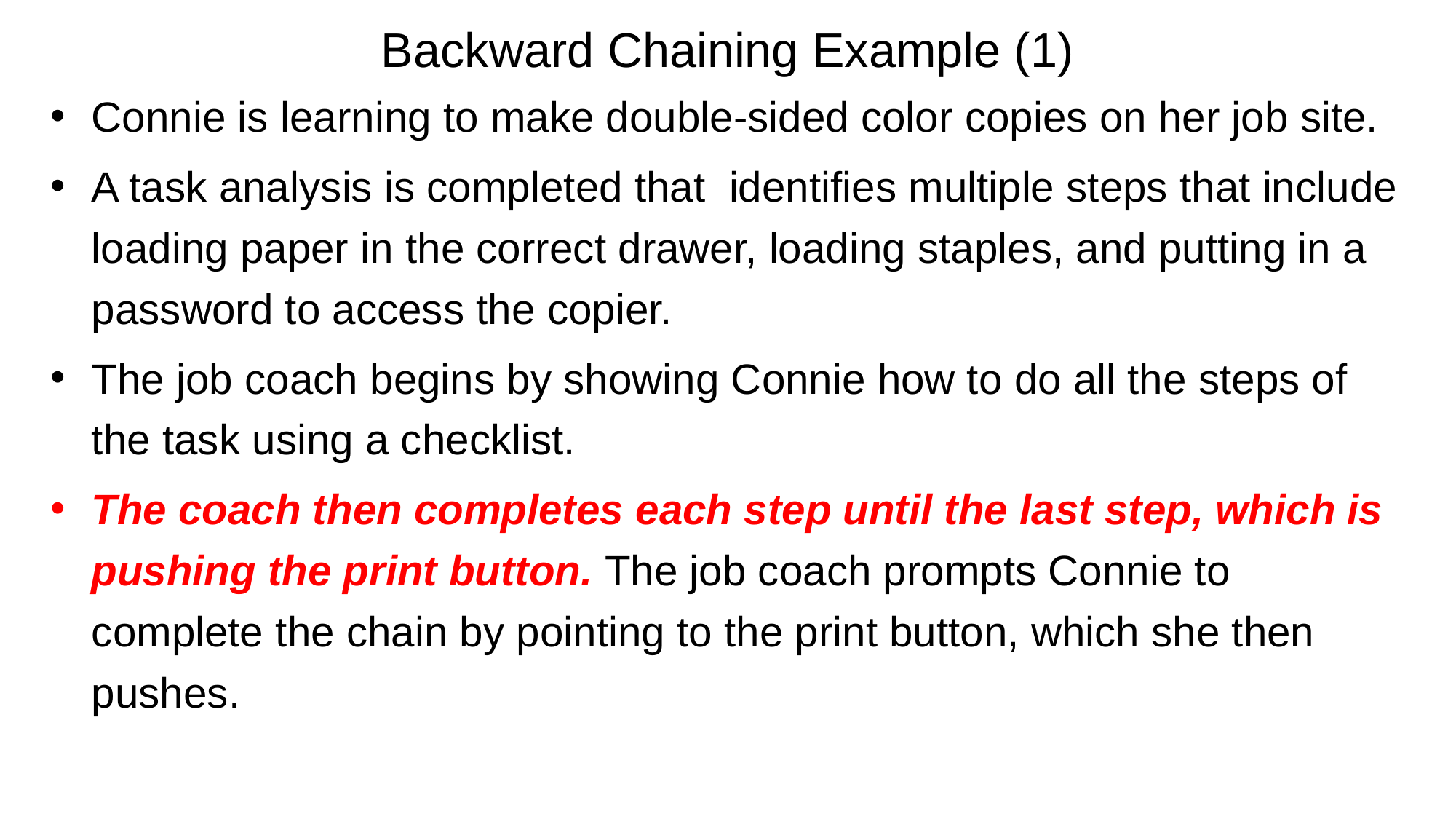

# Backward Chaining Example (1)
Connie is learning to make double-sided color copies on her job site.
A task analysis is completed that  identifies multiple steps that include loading paper in the correct drawer, loading staples, and putting in a password to access the copier.
The job coach begins by showing Connie how to do all the steps of the task using a checklist.
The coach then completes each step until the last step, which is pushing the print button. The job coach prompts Connie to complete the chain by pointing to the print button, which she then pushes.